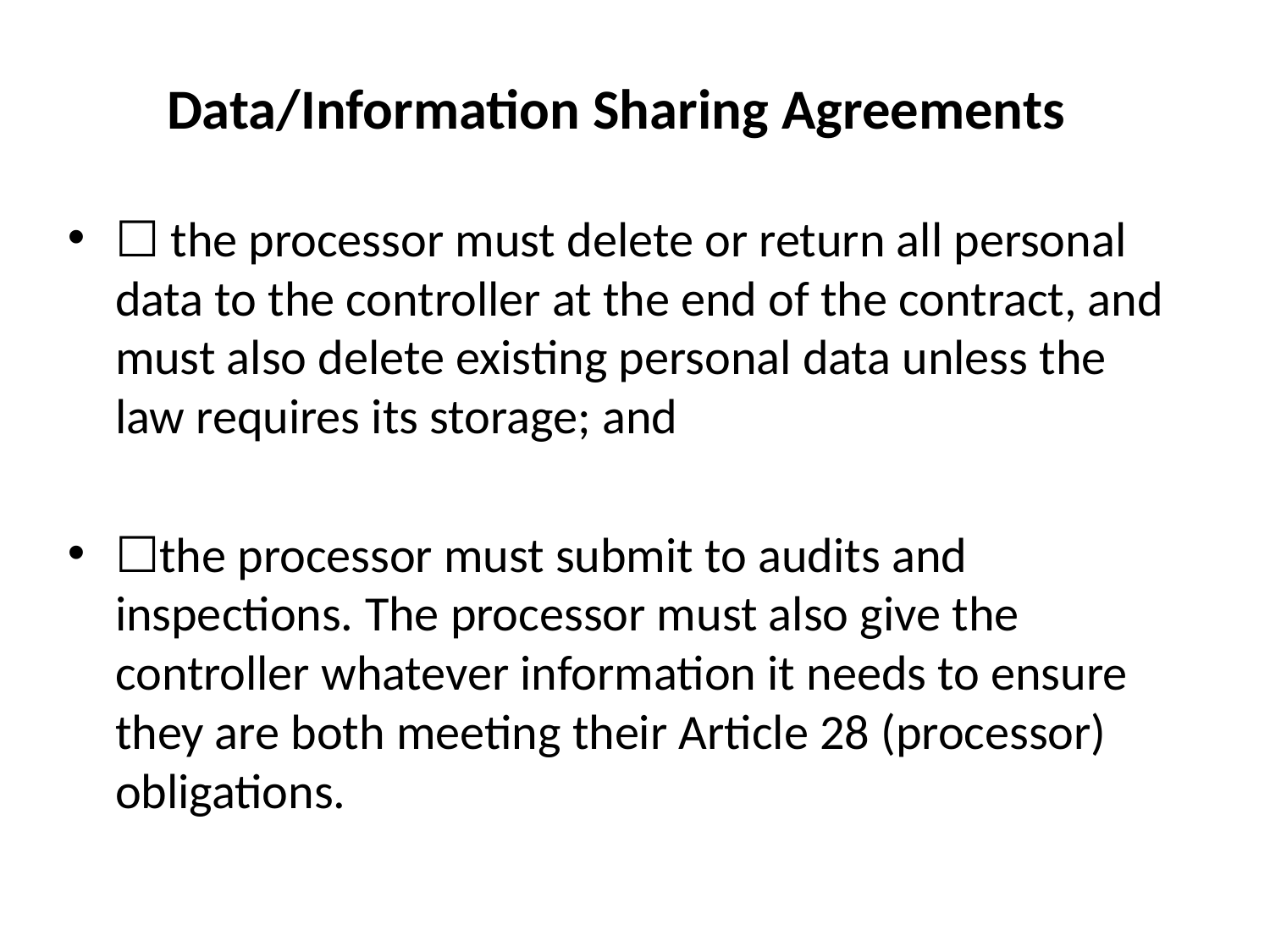

# Data/Information Sharing Agreements
☐ the processor must delete or return all personal data to the controller at the end of the contract, and must also delete existing personal data unless the law requires its storage; and

☐the processor must submit to audits and inspections. The processor must also give the controller whatever information it needs to ensure they are both meeting their Article 28 (processor) obligations.